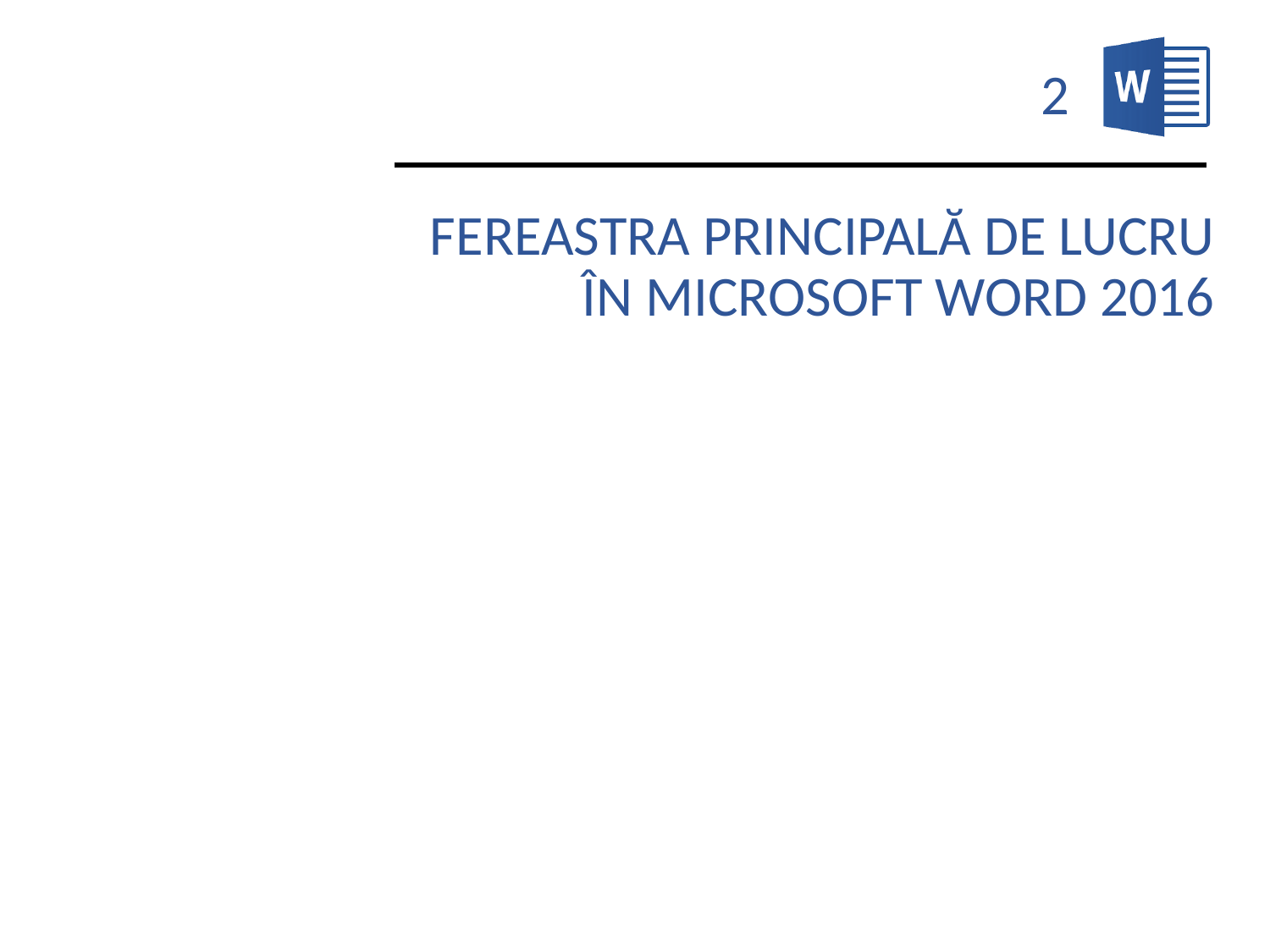

# 2
FEREASTRA PRINCIPALĂ DE LUCRU ÎN MICROSOFT WORD 2016